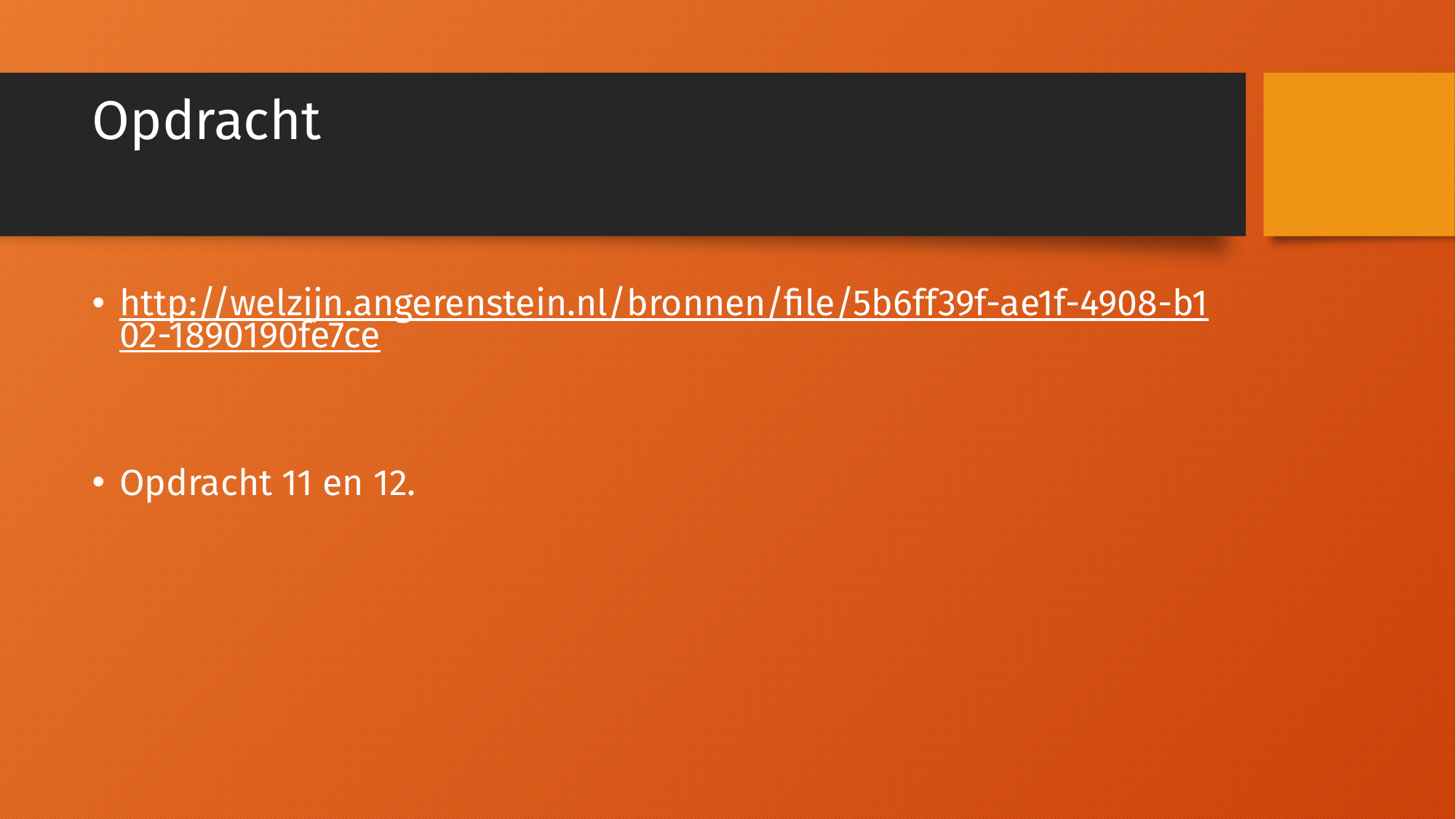

# Opdracht
http://welzijn.angerenstein.nl/bronnen/file/5b6ff39f-ae1f-4908-b102-1890190fe7ce

Opdracht 11 en 12.